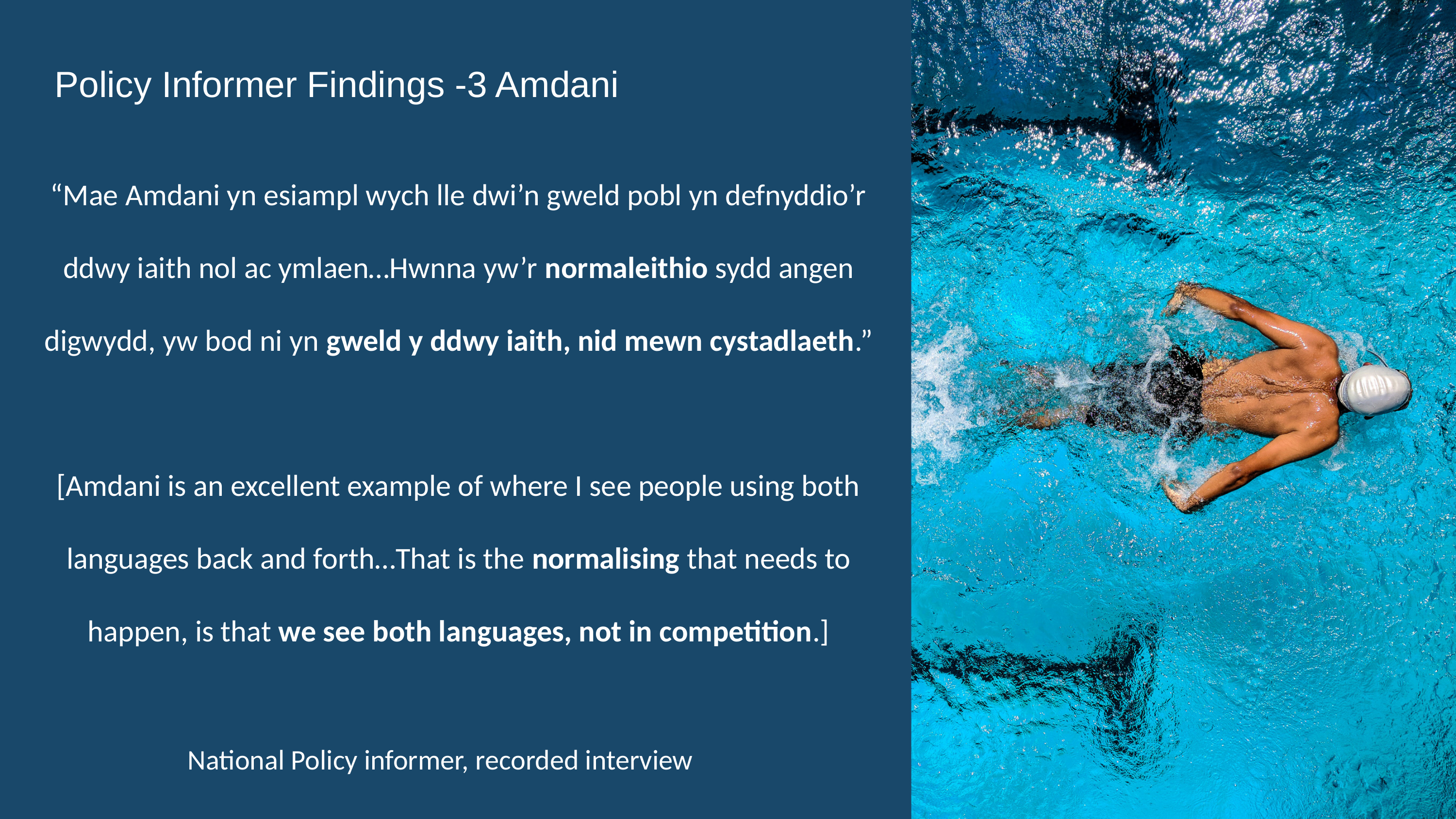

Policy Informer Findings -3 Amdani
“Mae Amdani yn esiampl wych lle dwi’n gweld pobl yn defnyddio’r ddwy iaith nol ac ymlaen…Hwnna yw’r normaleithio sydd angen digwydd, yw bod ni yn gweld y ddwy iaith, nid mewn cystadlaeth.”

[Amdani is an excellent example of where I see people using both languages back and forth…That is the normalising that needs to happen, is that we see both languages, not in competition.]

National Policy informer, recorded interview

.